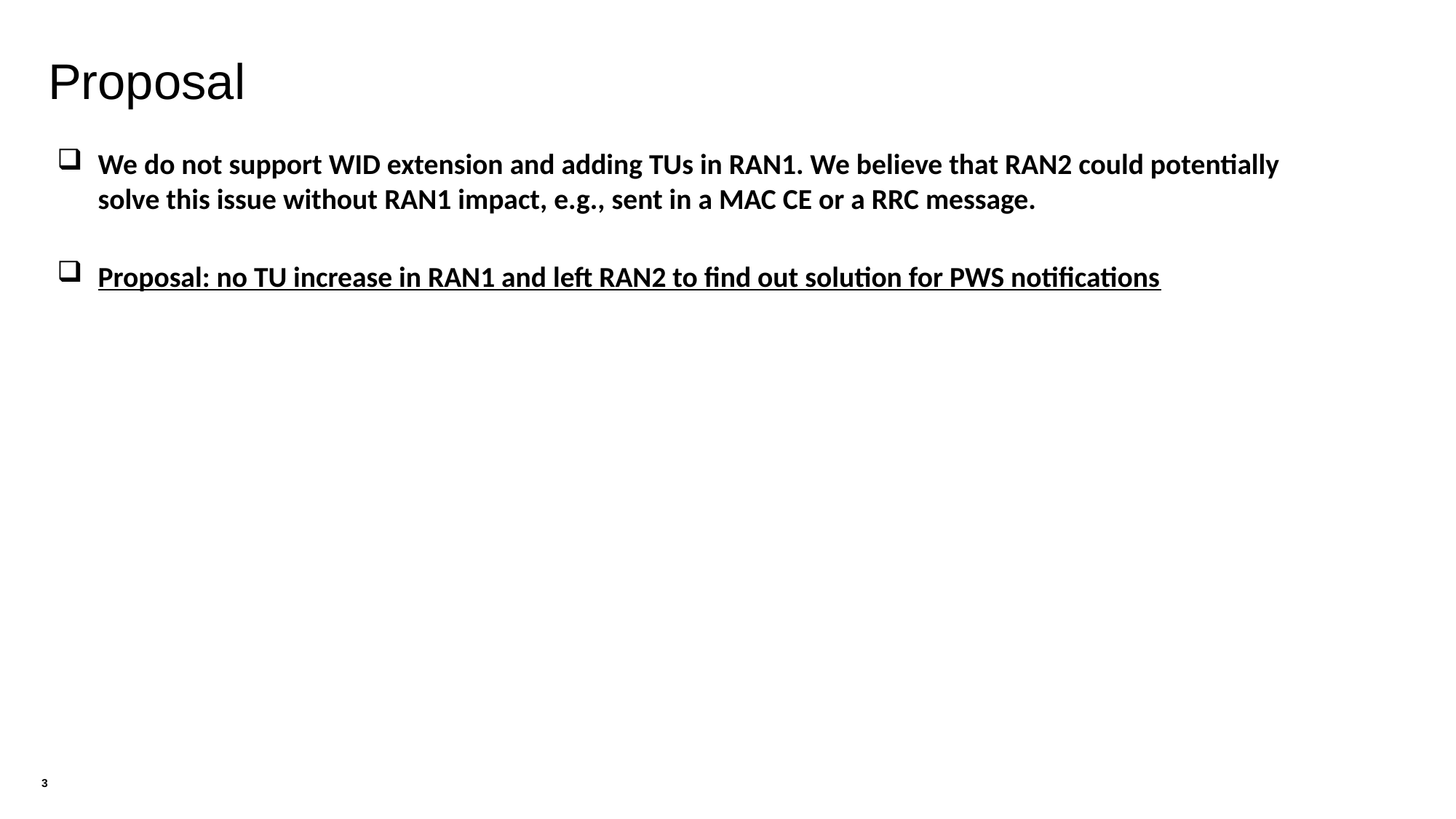

# Proposal
We do not support WID extension and adding TUs in RAN1. We believe that RAN2 could potentially solve this issue without RAN1 impact, e.g., sent in a MAC CE or a RRC message.

Proposal: no TU increase in RAN1 and left RAN2 to find out solution for PWS notifications